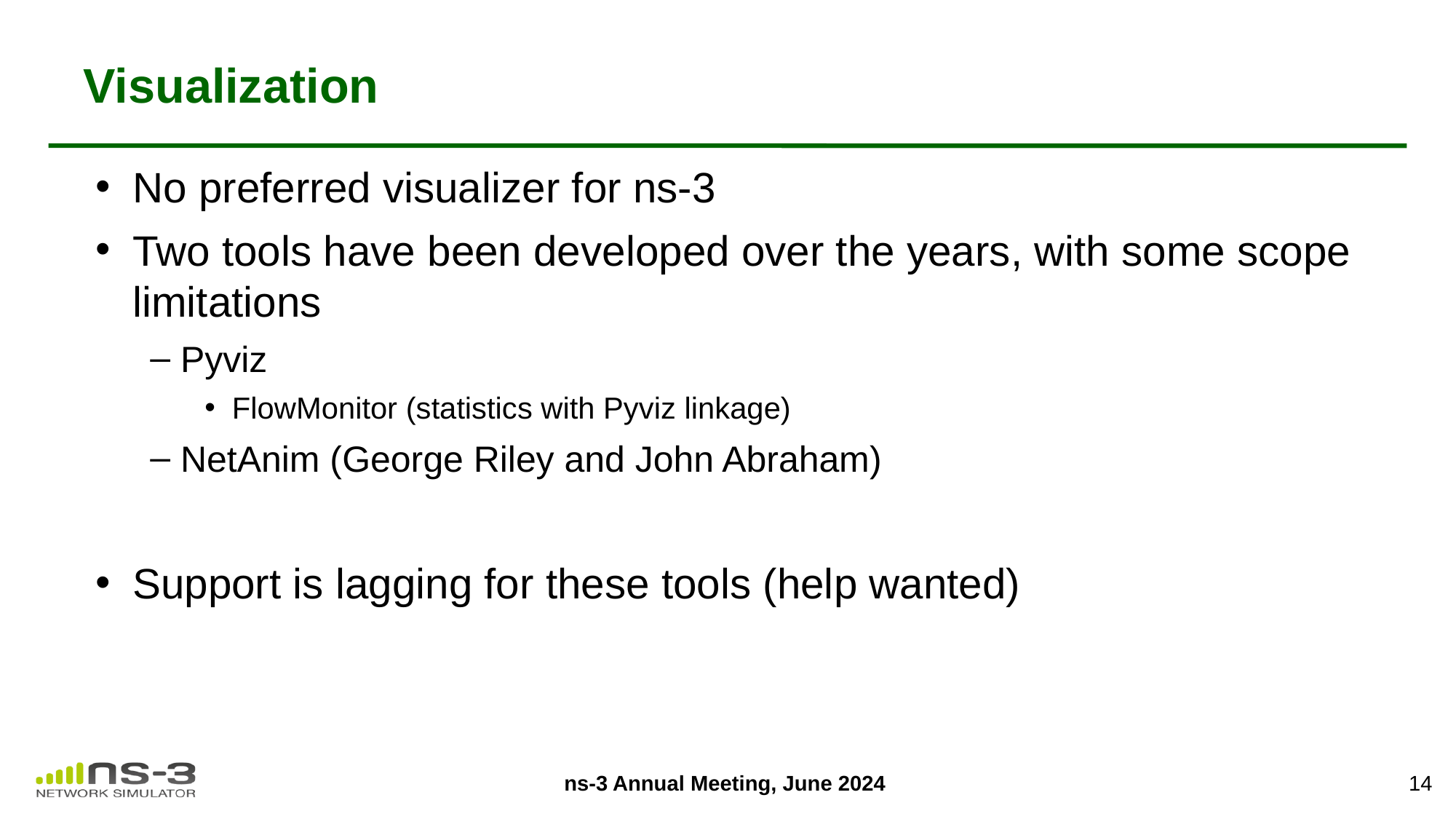

# Visualization
No preferred visualizer for ns-3
Two tools have been developed over the years, with some scope limitations
Pyviz
FlowMonitor (statistics with Pyviz linkage)
NetAnim (George Riley and John Abraham)

Support is lagging for these tools (help wanted)
14
ns-3 Annual Meeting, June 2024